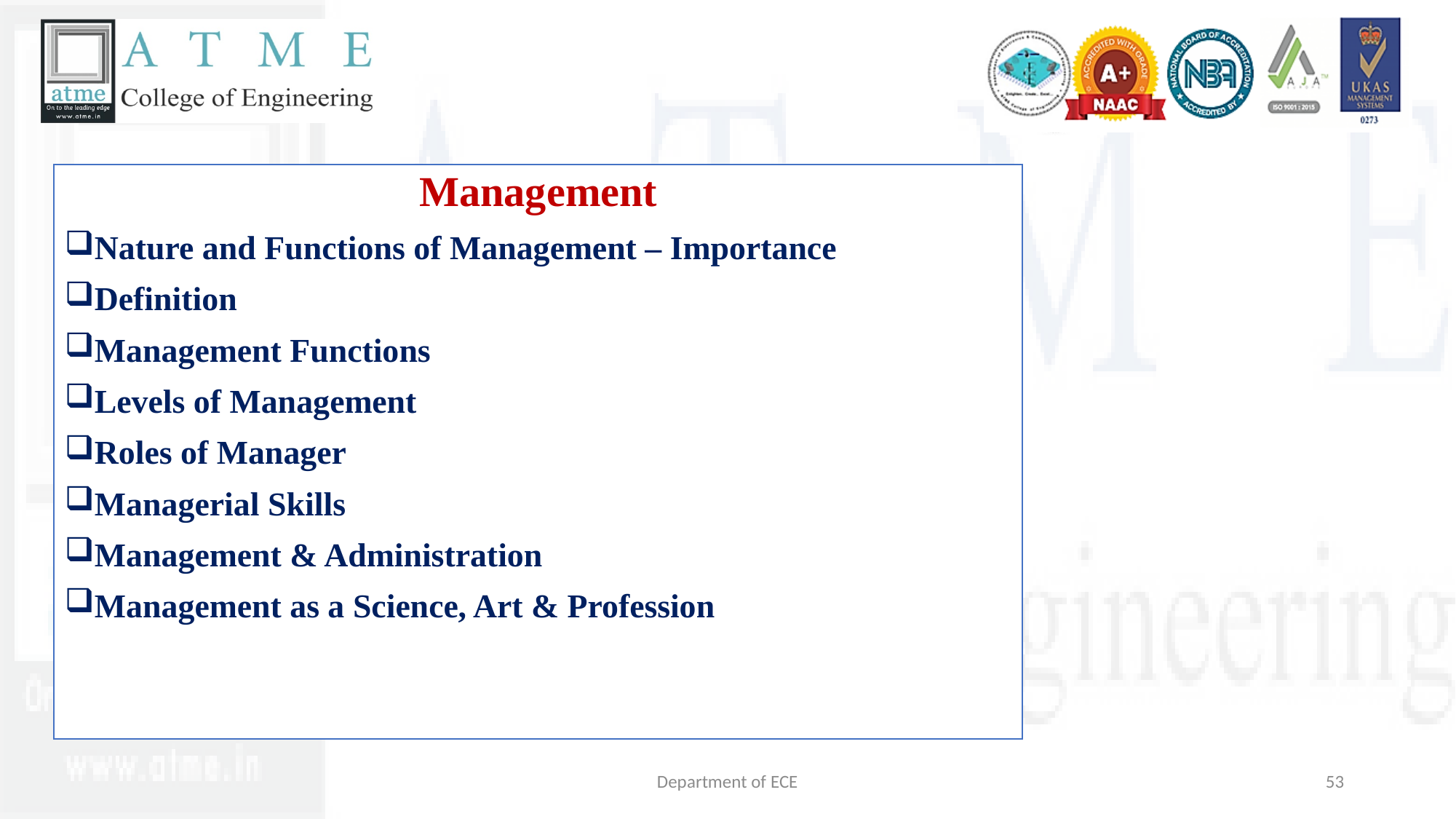

Management
Nature and Functions of Management – Importance
Definition
Management Functions
Levels of Management
Roles of Manager
Managerial Skills
Management & Administration
Management as a Science, Art & Profession
Department of ECE
53